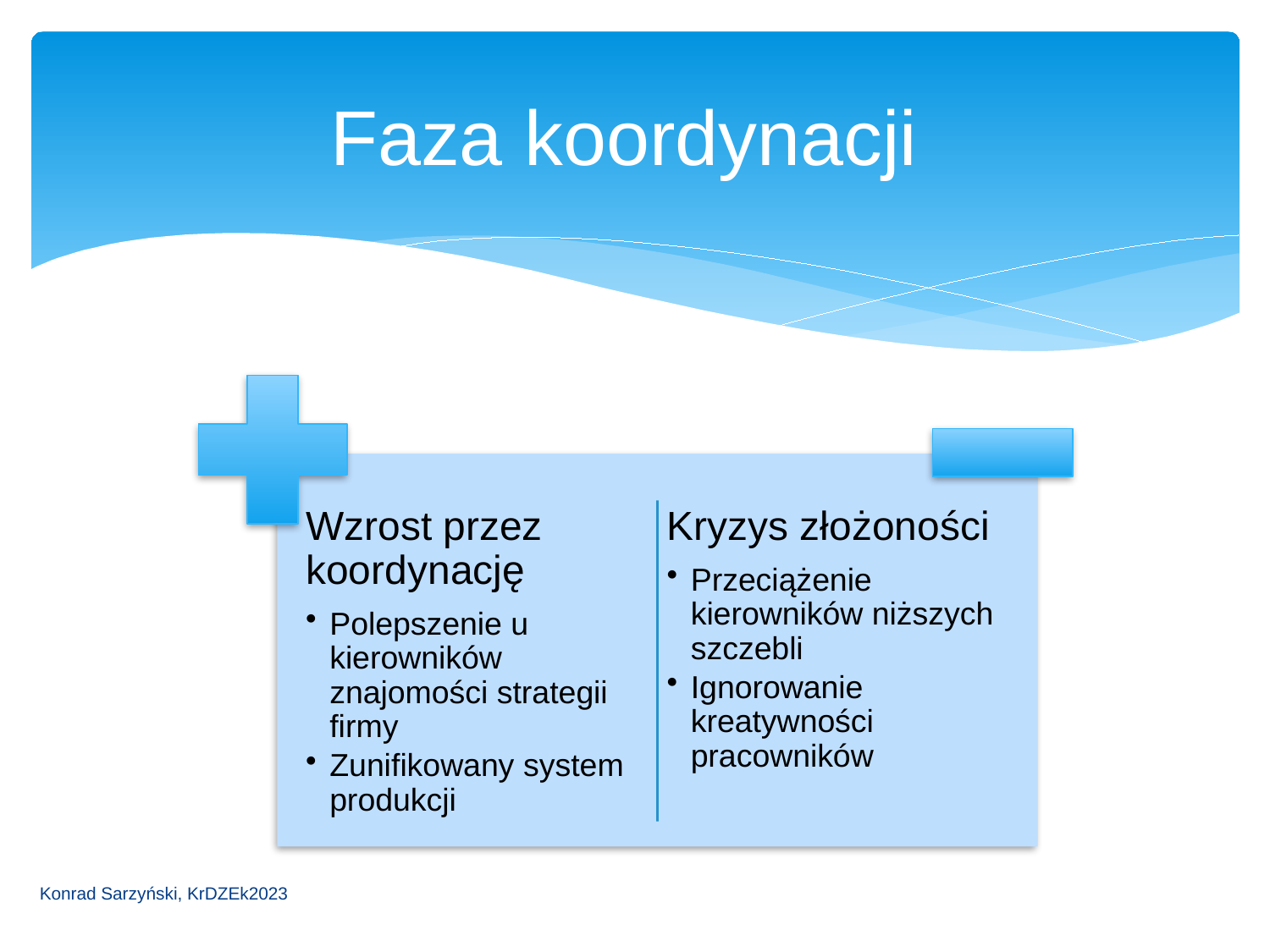

# Faza koordynacji
Wzrost przez koordynację
Polepszenie u kierowników znajomości strategii firmy
Zunifikowany system produkcji
Kryzys złożoności
Przeciążenie kierowników niższych szczebli
Ignorowanie kreatywności pracowników
Konrad Sarzyński, KrDZEk2023